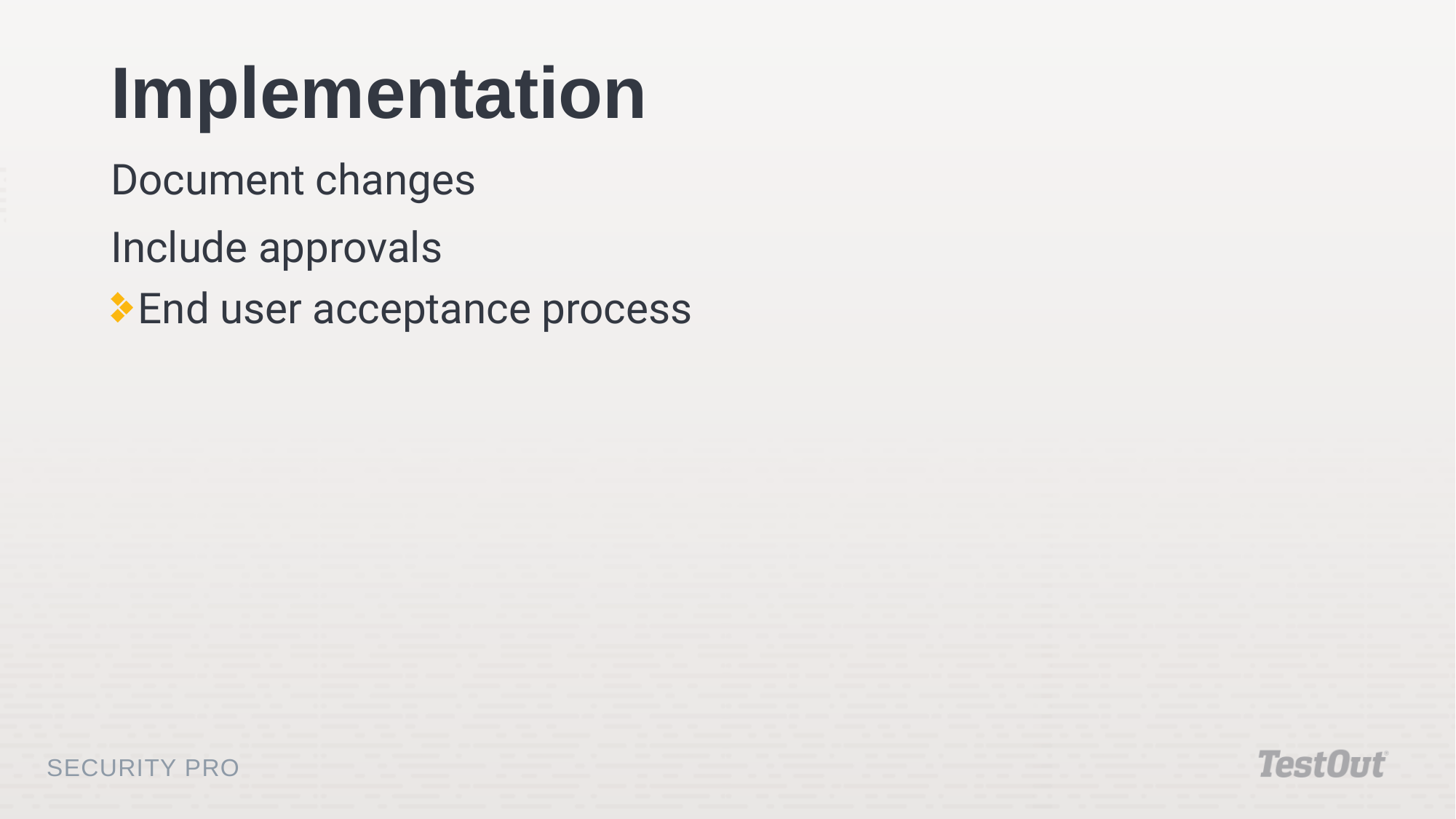

# Implementation
Document changes
Include approvals
End user acceptance process
Security Pro